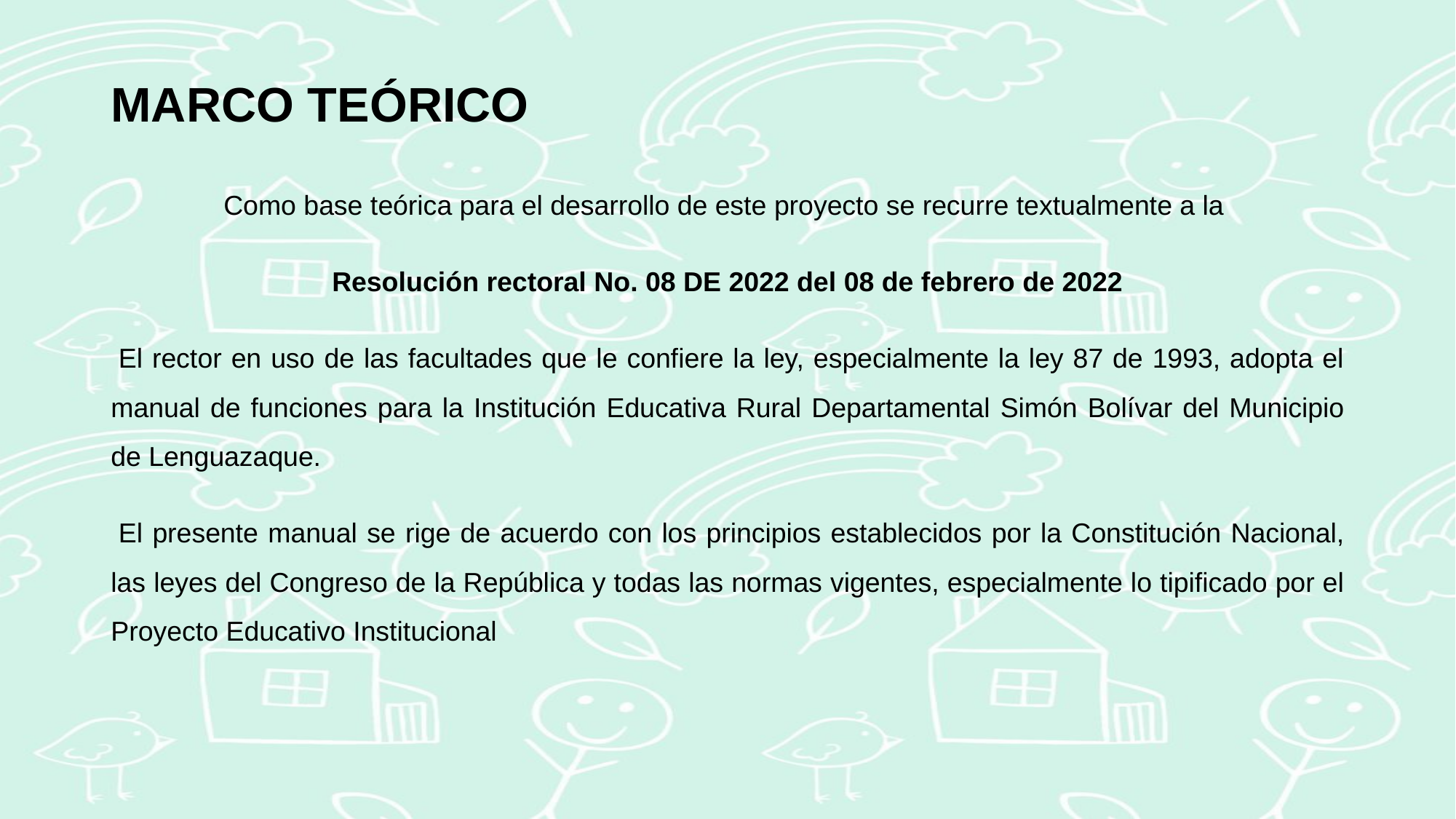

# MARCO TEÓRICO
Como base teórica para el desarrollo de este proyecto se recurre textualmente a la
Resolución rectoral No. 08 DE 2022 del 08 de febrero de 2022
 El rector en uso de las facultades que le confiere la ley, especialmente la ley 87 de 1993, adopta el manual de funciones para la Institución Educativa Rural Departamental Simón Bolívar del Municipio de Lenguazaque.
 El presente manual se rige de acuerdo con los principios establecidos por la Constitución Nacional, las leyes del Congreso de la República y todas las normas vigentes, especialmente lo tipificado por el Proyecto Educativo Institucional